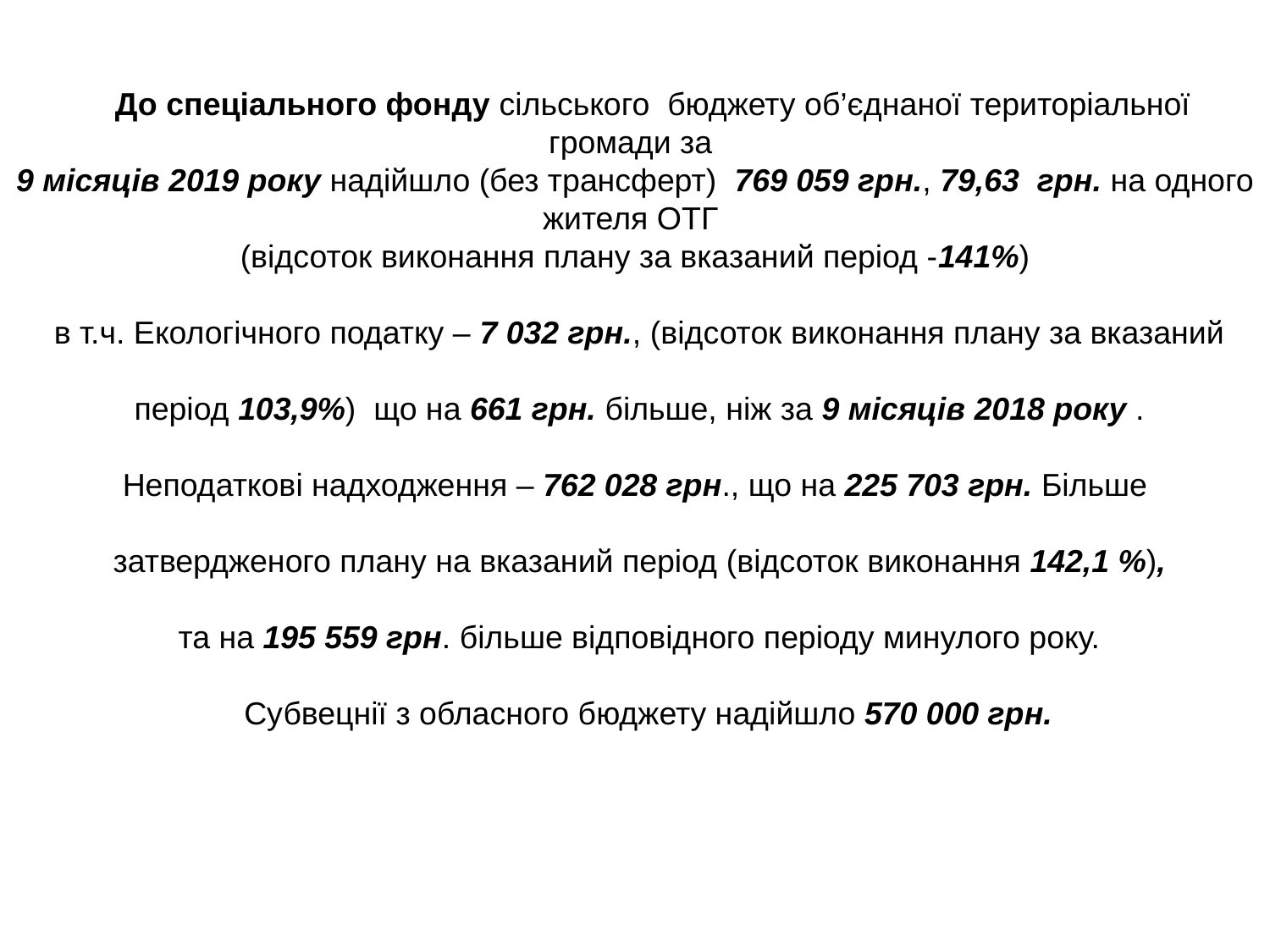

До спеціального фонду сільського  бюджету об’єднаної територіальної  громади за
9 місяців 2019 року надійшло (без трансферт)  769 059 грн., 79,63  грн. на одного жителя ОТГ
(відсоток виконання плану за вказаний період -141%)

 в т.ч. Екологічного податку – 7 032 грн., (відсоток виконання плану за вказаний

 період 103,9%)  що на 661 грн. більше, ніж за 9 місяців 2018 року .

Неподаткові надходження – 762 028 грн., що на 225 703 грн. Більше

 затвердженого плану на вказаний період (відсоток виконання 142,1 %),

 та на 195 559 грн. більше відповідного періоду минулого року.

   Субвецнії з обласного бюджету надійшло 570 000 грн.